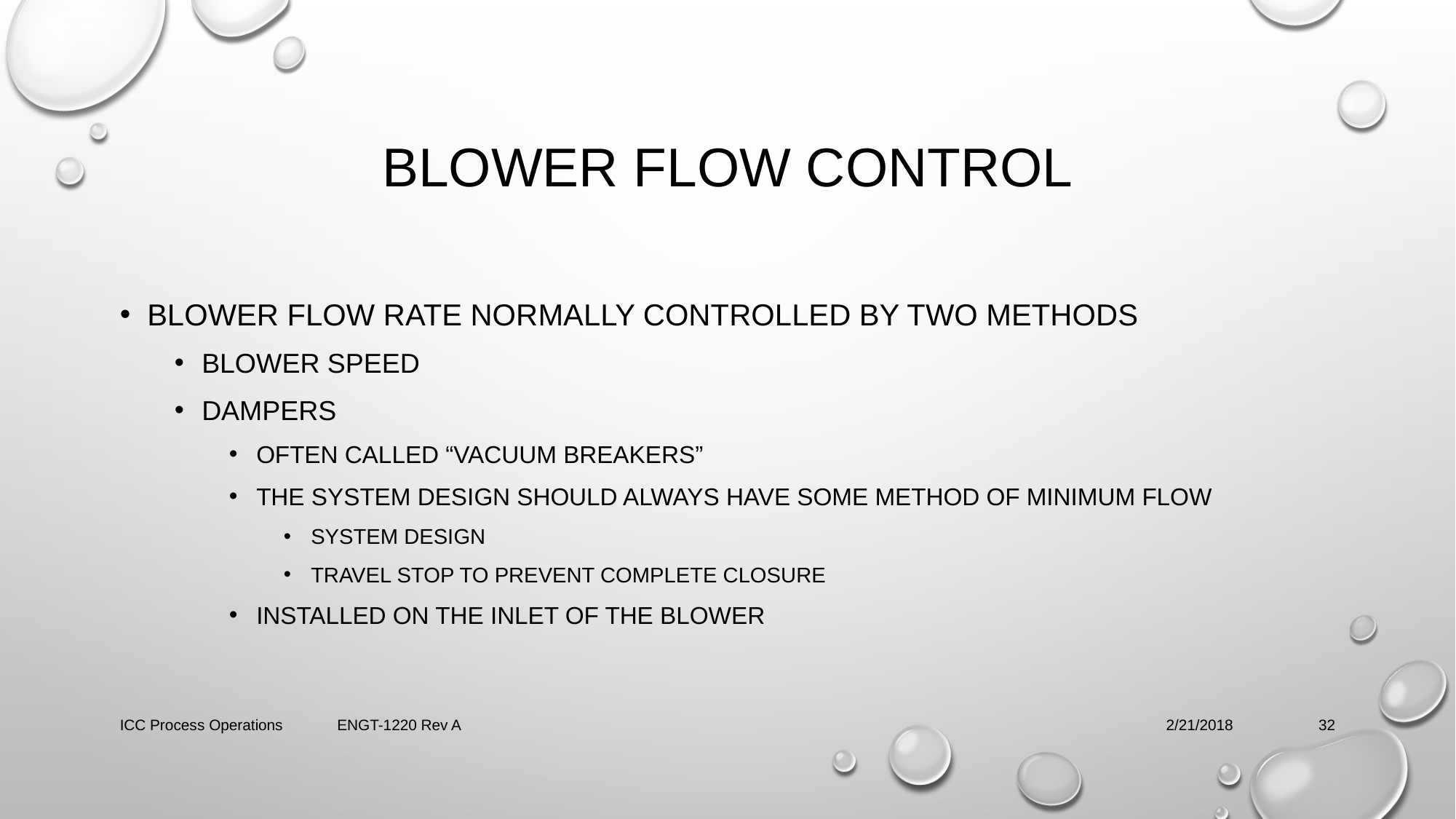

# Blower flow control
Blower flow rate normally controlled by two methods
Blower speed
Dampers
Often called “vacuum breakers”
The system design should always have some method of minimum flow
System Design
Travel stop to prevent complete closure
installed on the inlet of the blower

ICC Process Operations             ENGT-1220 Rev A
2/21/2018
32